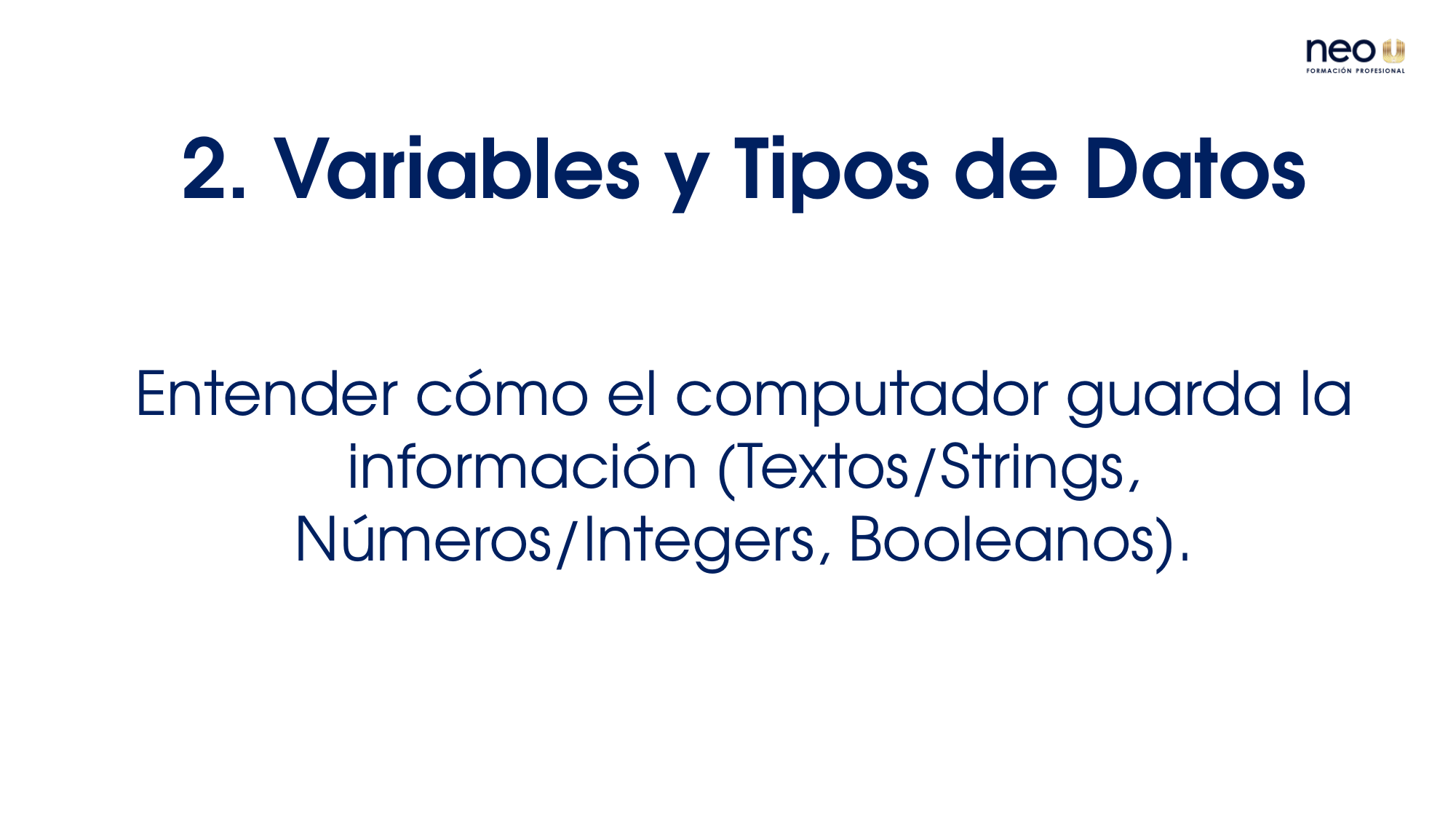

2. Variables y Tipos de Datos
Entender cómo el computador guarda la información (Textos/Strings, Números/Integers, Booleanos).